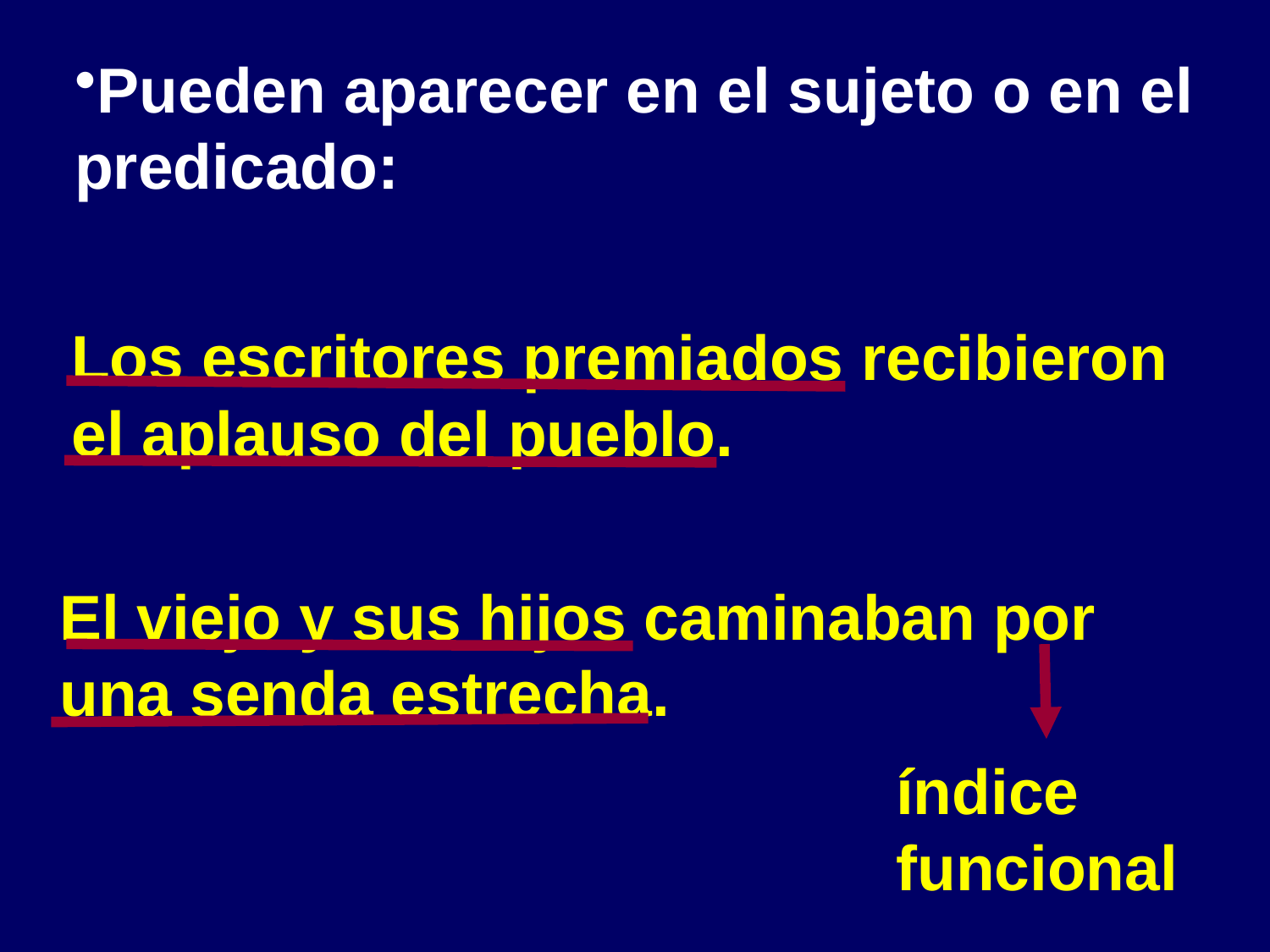

Pueden aparecer en el sujeto o en el predicado:
Los escritores premiados recibieron el aplauso del pueblo.

El viejo y sus hijos caminaban por una senda estrecha.

índice funcional